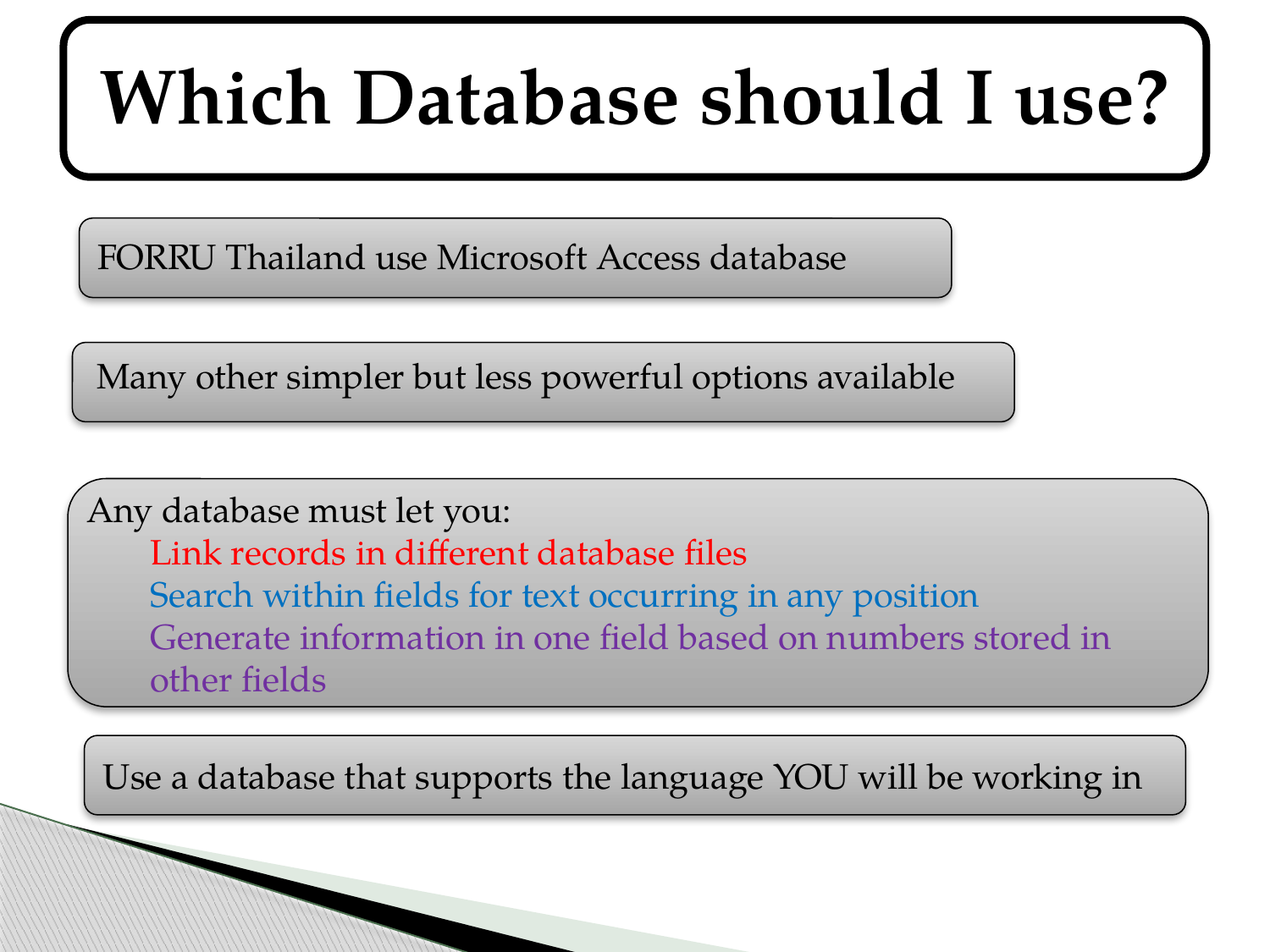

Which Database should I use?
FORRU Thailand use Microsoft Access database

Many other simpler but less powerful options available

Any database must let you:
Link records in different database files
Search within fields for text occurring in any position
Generate information in one field based on numbers stored in other fields

Use a database that supports the language YOU will be working in